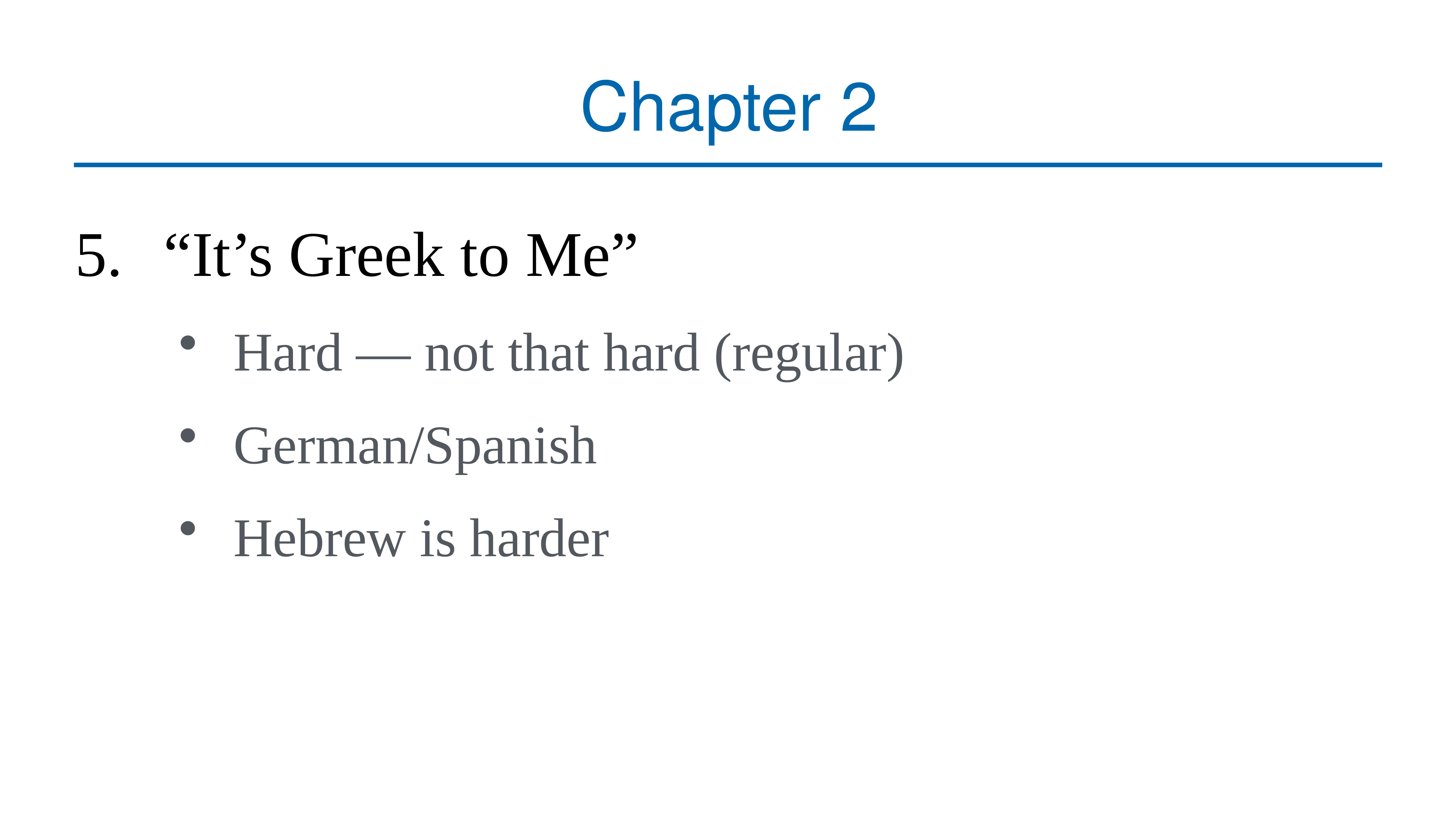

# Chapter 2
“It’s Greek to Me”
Hard — not that hard (regular)
German/Spanish
Hebrew is harder